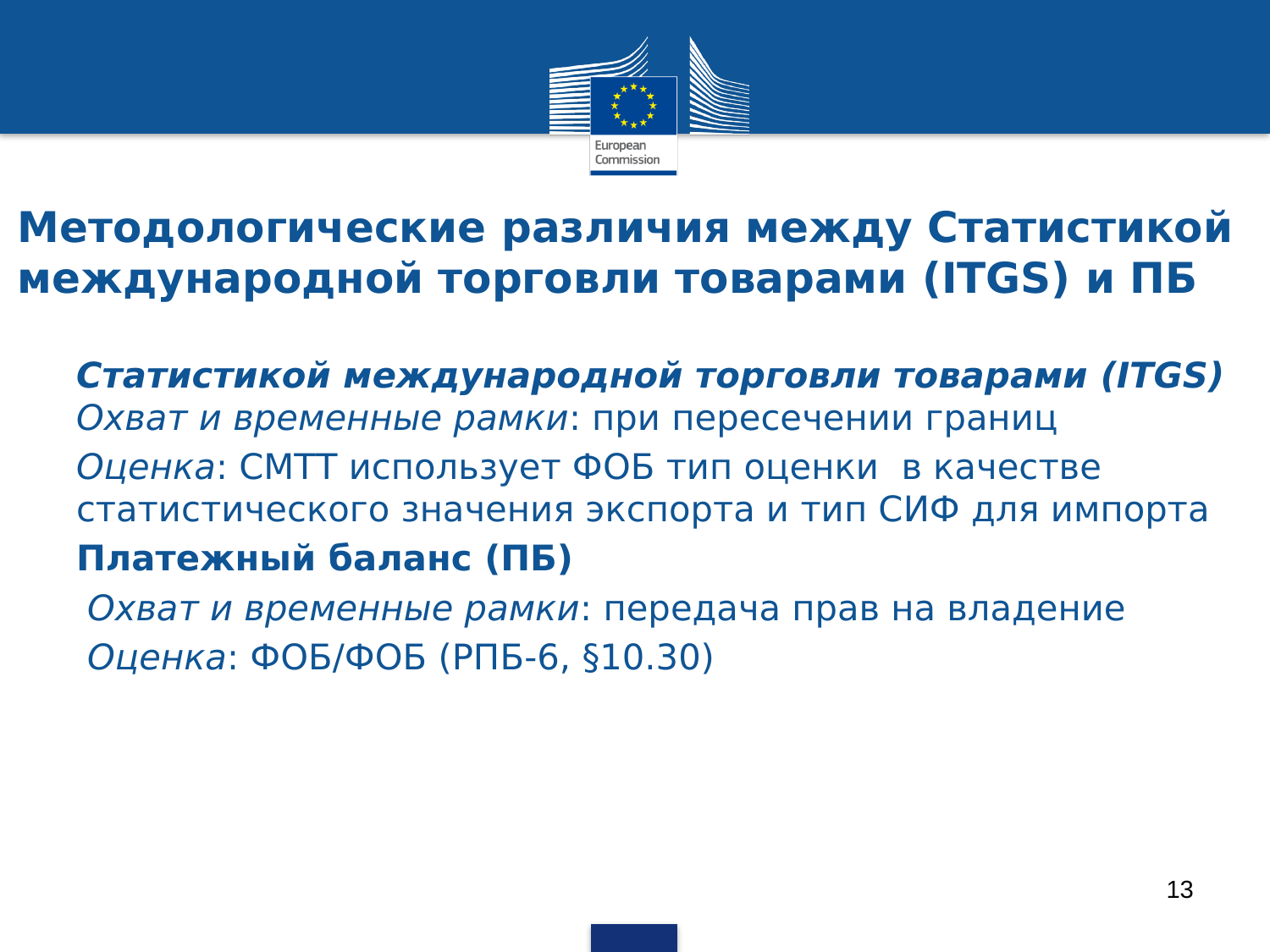

# Методологические различия между Статистикой международной торговли товарами (ITGS) и ПБ
Статистикой международной торговли товарами (ITGS)
Охват и временные рамки: при пересечении границ
Оценка: СМТТ использует ФОБ тип оценки  в качестве статистического значения экспорта и тип СИФ для импорта
Платежный баланс (ПБ)
 Охват и временные рамки: передача прав на владение
 Оценка: ФОБ/ФОБ (РПБ-6, §10.30)
13